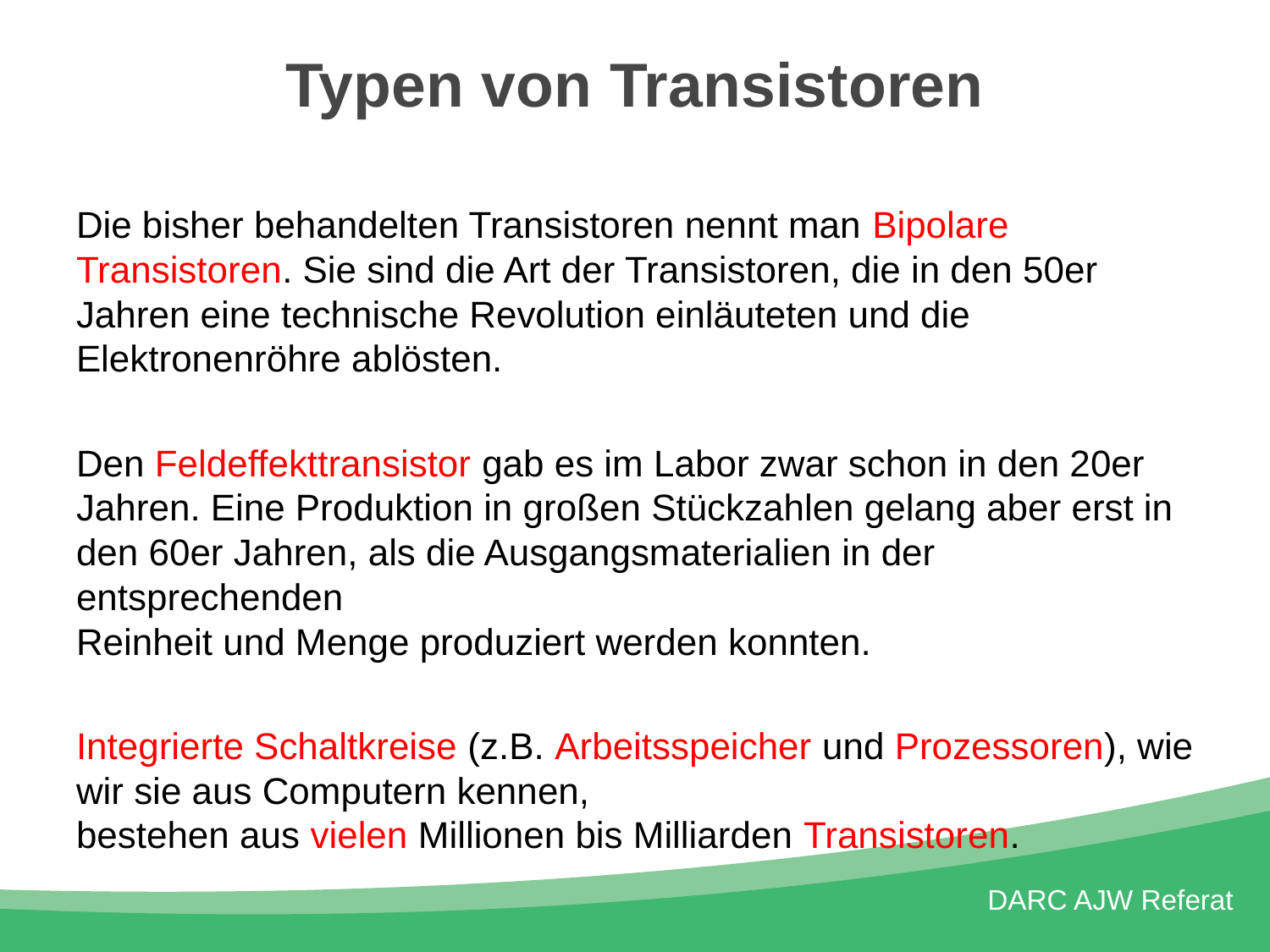

# Typen von Transistoren
Die bisher behandelten Transistoren nennt man Bipolare Transistoren. Sie sind die Art der Transistoren, die in den 50er Jahren eine technische Revolution einläuteten und die Elektronenröhre ablösten.

Den Feldeffekttransistor gab es im Labor zwar schon in den 20er Jahren. Eine Produktion in großen Stückzahlen gelang aber erst in den 60er Jahren, als die Ausgangsmaterialien in der entsprechenden
Reinheit und Menge produziert werden konnten.

Integrierte Schaltkreise (z.B. Arbeitsspeicher und Prozessoren), wie wir sie aus Computern kennen,
bestehen aus vielen Millionen bis Milliarden Transistoren.